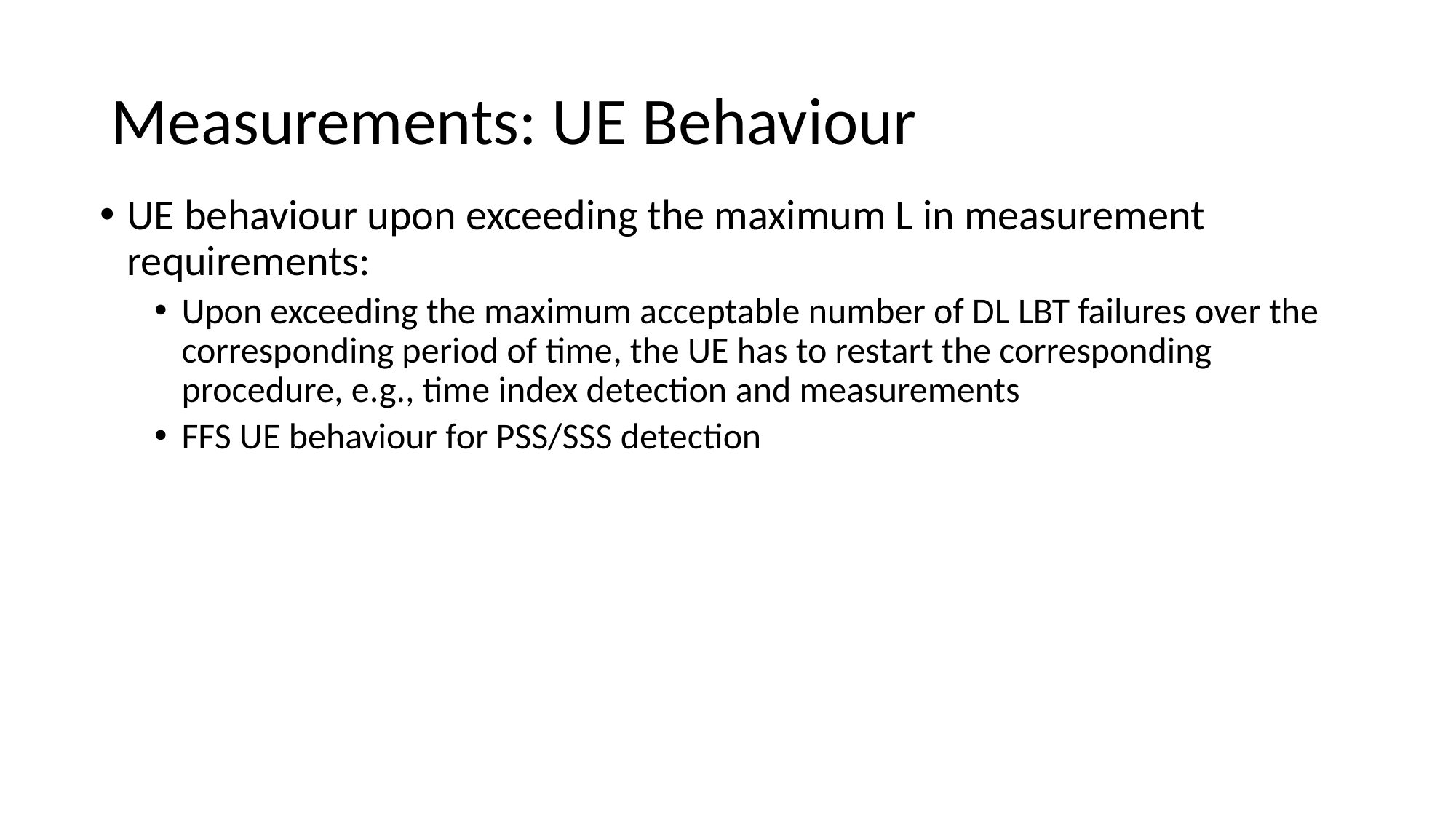

# Measurements: UE Behaviour
UE behaviour upon exceeding the maximum L in measurement requirements:
Upon exceeding the maximum acceptable number of DL LBT failures over the corresponding period of time, the UE has to restart the corresponding procedure, e.g., time index detection and measurements
FFS UE behaviour for PSS/SSS detection